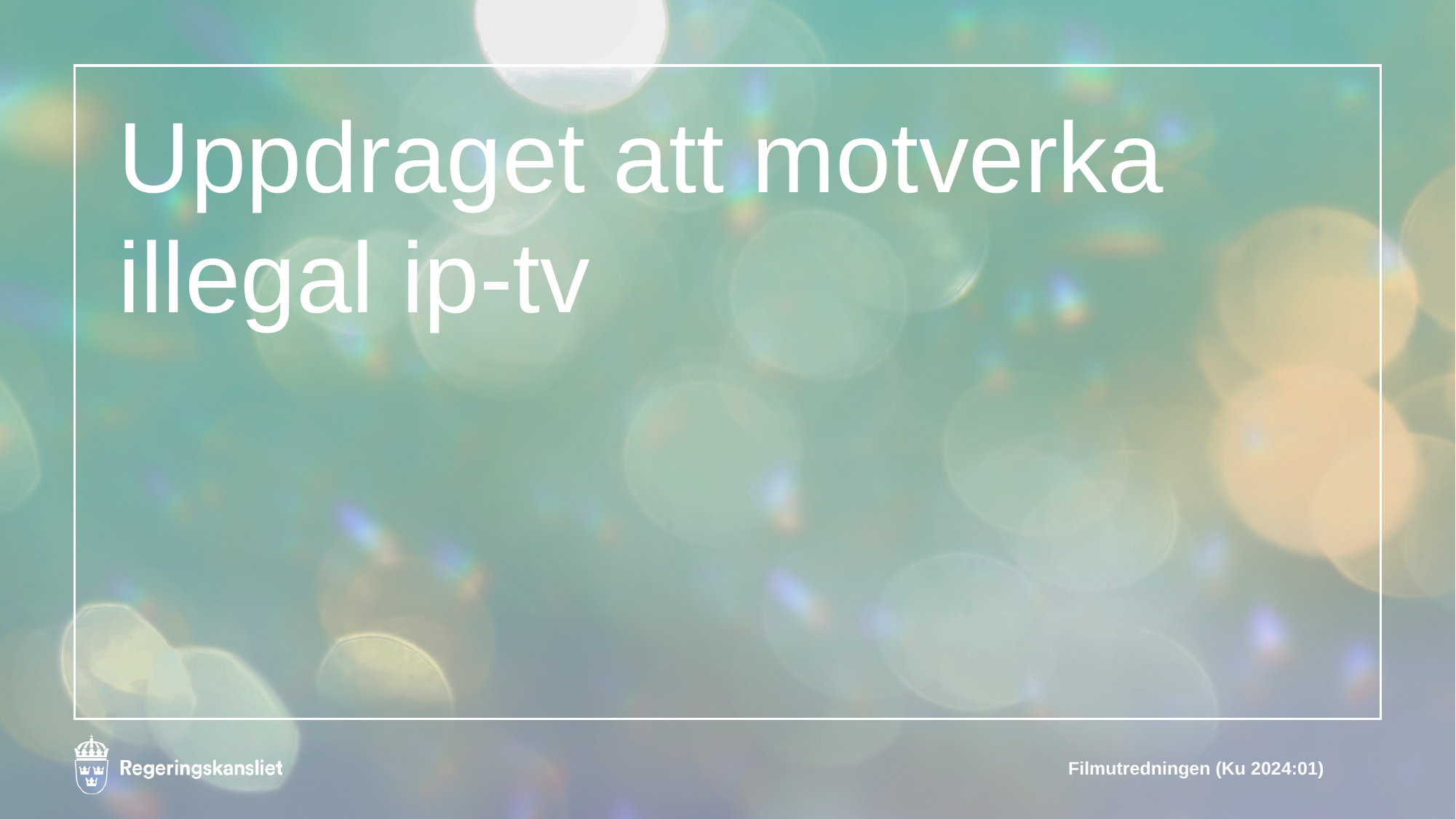

# Uppdraget att motverka illegal ip-tv
Filmutredningen (Ku 2024:01)